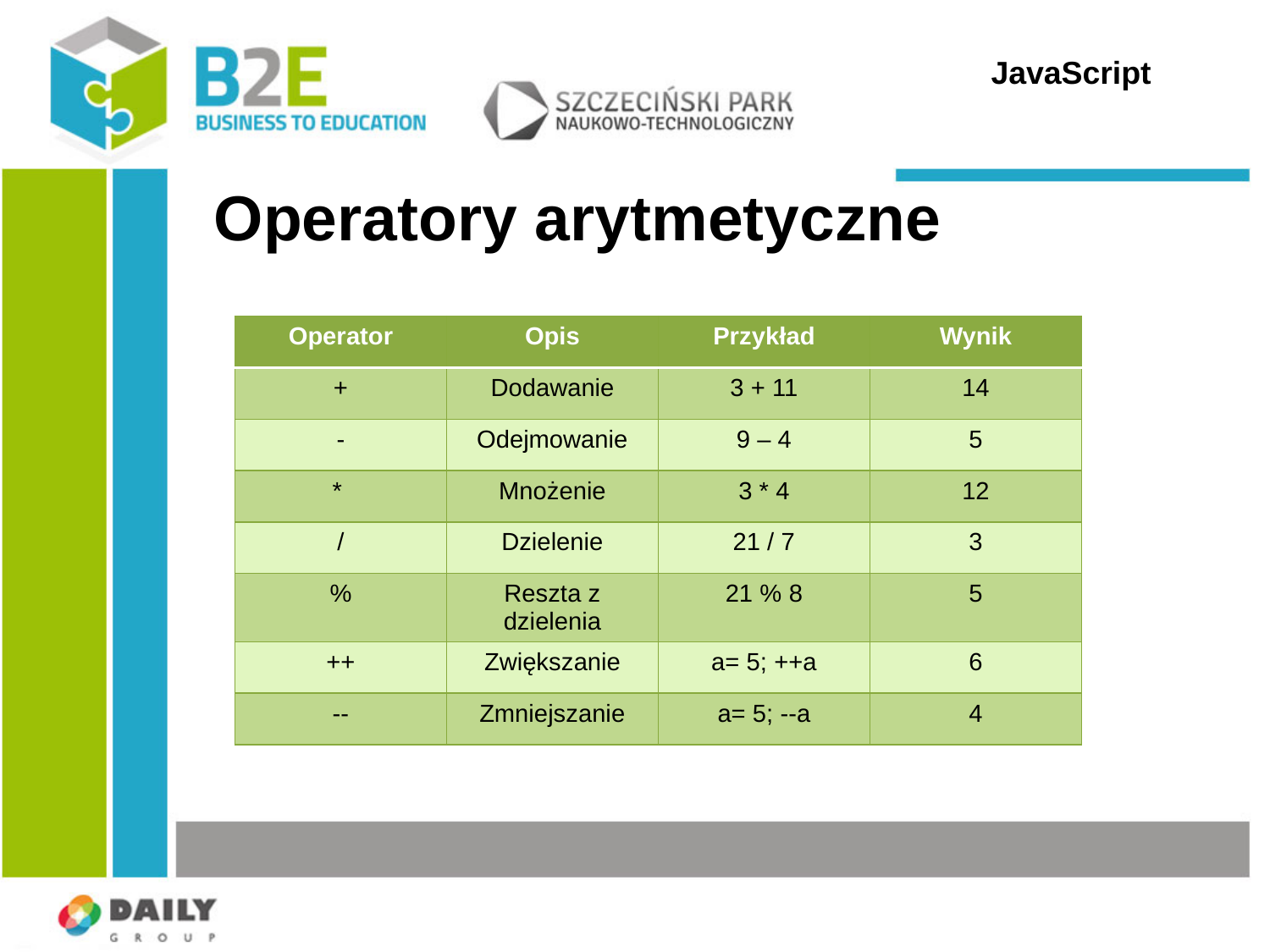

JavaScript
Operatory arytmetyczne

| Operator | Opis | Przykład | Wynik |
| --- | --- | --- | --- |
| + | Dodawanie | 3 + 11 | 14 |
| - | Odejmowanie | 9 – 4 | 5 |
| \* | Mnożenie | 3 \* 4 | 12 |
| / | Dzielenie | 21 / 7 | 3 |
| % | Reszta z dzielenia | 21 % 8 | 5 |
| ++ | Zwiększanie | a= 5; ++a | 6 |
| -- | Zmniejszanie | a= 5; --a | 4 |